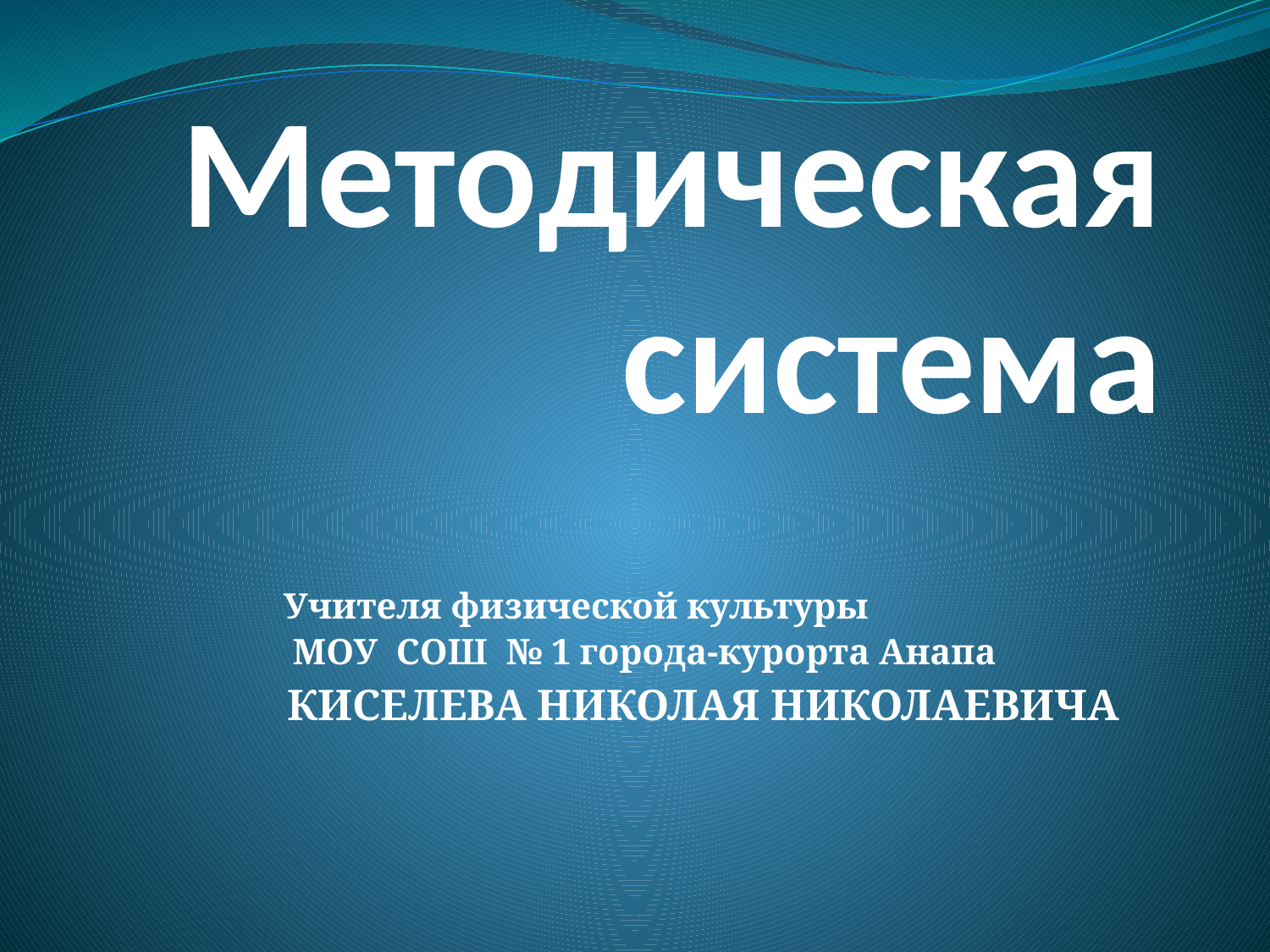

# Методическая система

                       Учителя физической культуры
                        МОУ  СОШ  № 1 города-курорта Анапа
                  КИСЕЛЕВА НИКОЛАЯ НИКОЛАЕВИЧА